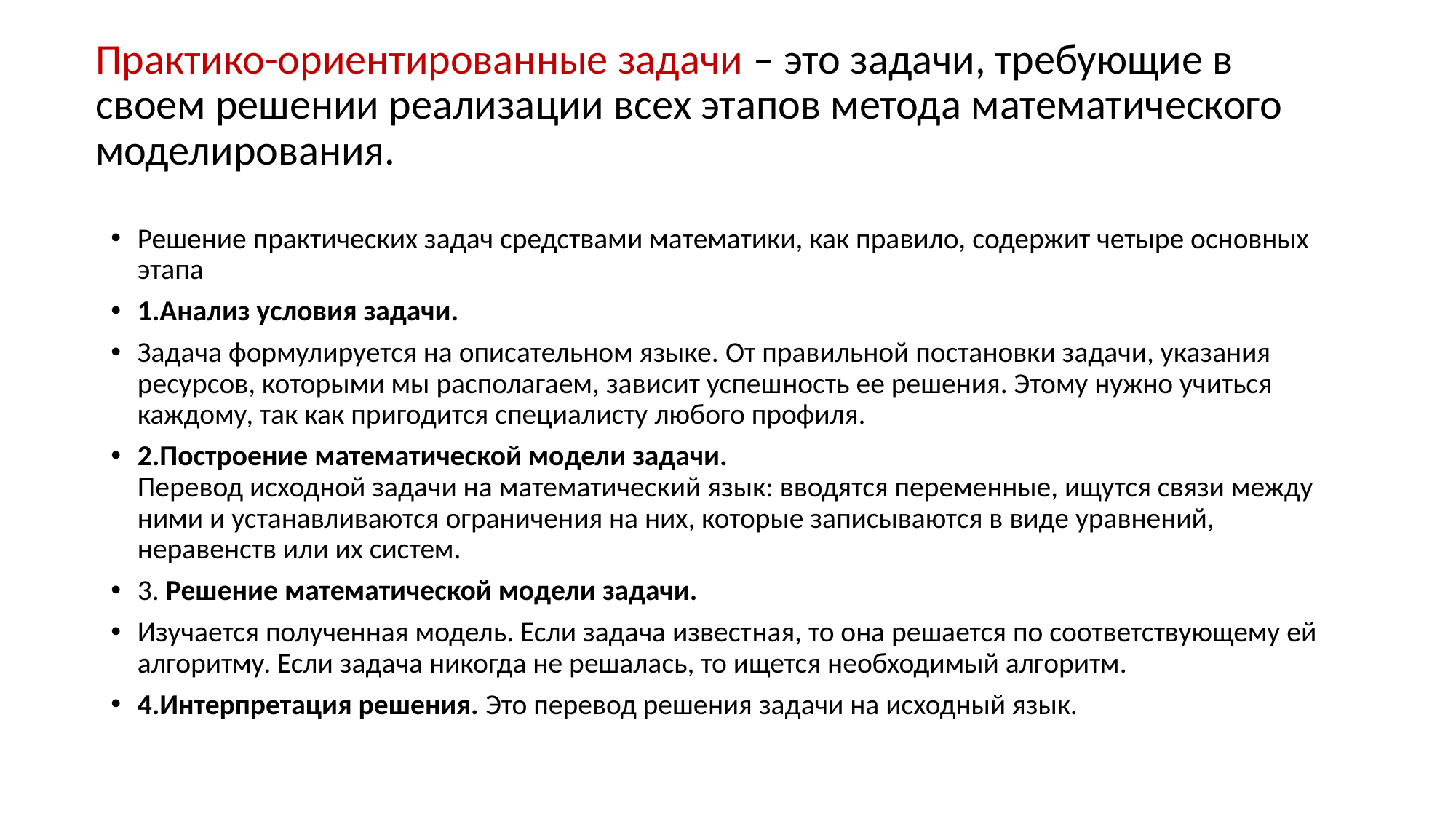

# Практико-ориентированные задачи – это задачи, требующие в своем решении реализации всех этапов метода математического моделирования.
Решение практических задач средствами математики, как правило, содержит четыре основных этапа
1.Анализ условия задачи.
Задача формулиру­ется на описательном языке. От правильной постановки задачи, указания ресурсов, которыми мы располагаем, зависит успеш­ность ее решения. Этому нужно учиться каждому, так как пригодится специалисту любого профиля.
2.Построение математической модели задачи.
Перевод исходной задачи на математический язык: вводятся переменные, ищутся связи между ними и устанавливаются ограничения на них, которые записываются в виде уравнений, неравенств или их систем.
3. Решение математической модели задачи.
Изучается полученная модель. Если задача извест­ная, то она решается по соответствующему ей алго­ритму. Если задача никогда не решалась, то ищется необходимый алгоритм.
4.Интерпретация решения. Это перевод реше­ния задачи на исходный язык.